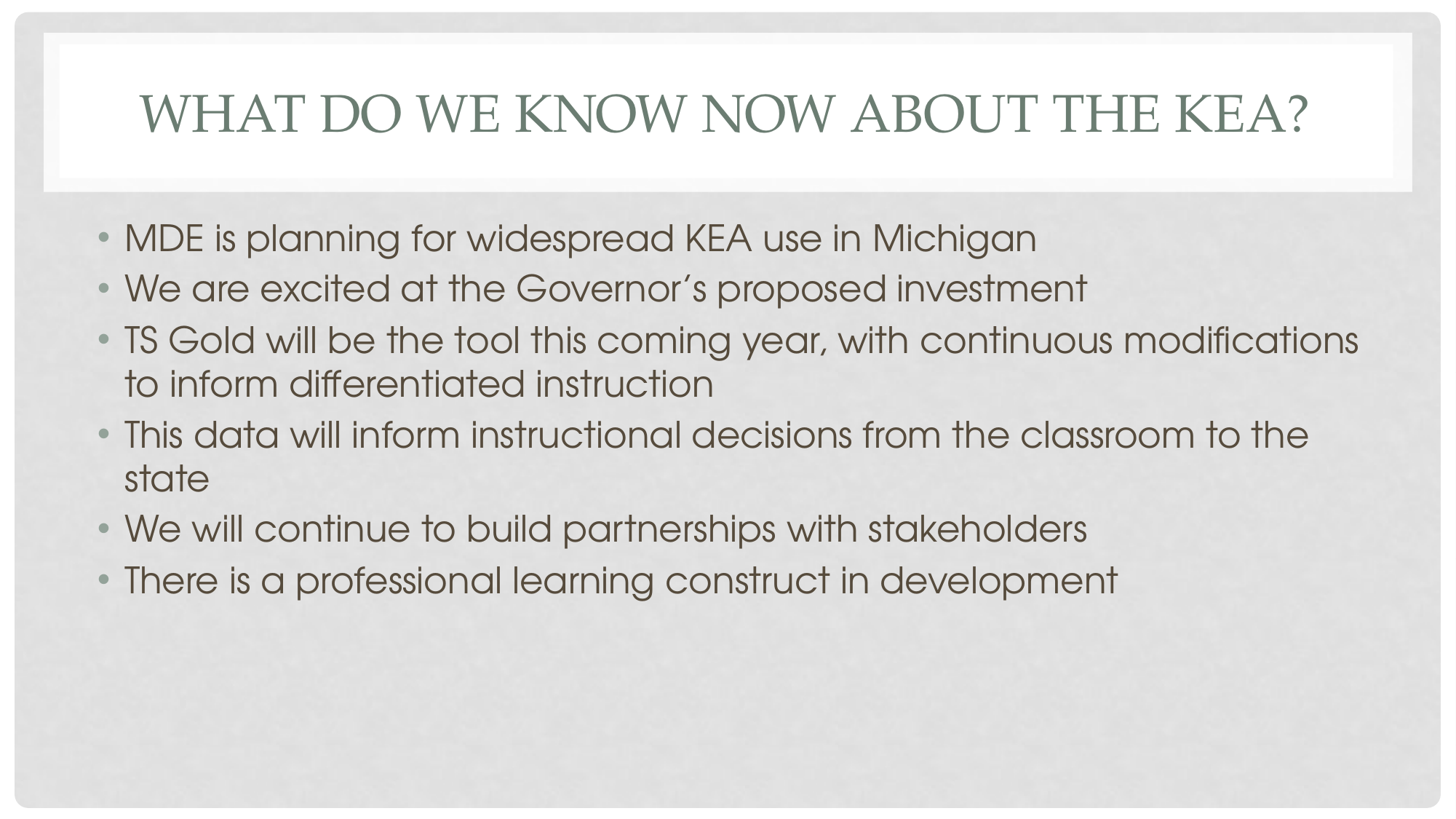

# What do we know now about the KEA?
MDE is planning for widespread KEA use in Michigan
We are excited at the Governor’s proposed investment
TS Gold will be the tool this coming year, with continuous modifications to inform differentiated instruction
This data will inform instructional decisions from the classroom to the state
We will continue to build partnerships with stakeholders
There is a professional learning construct in development